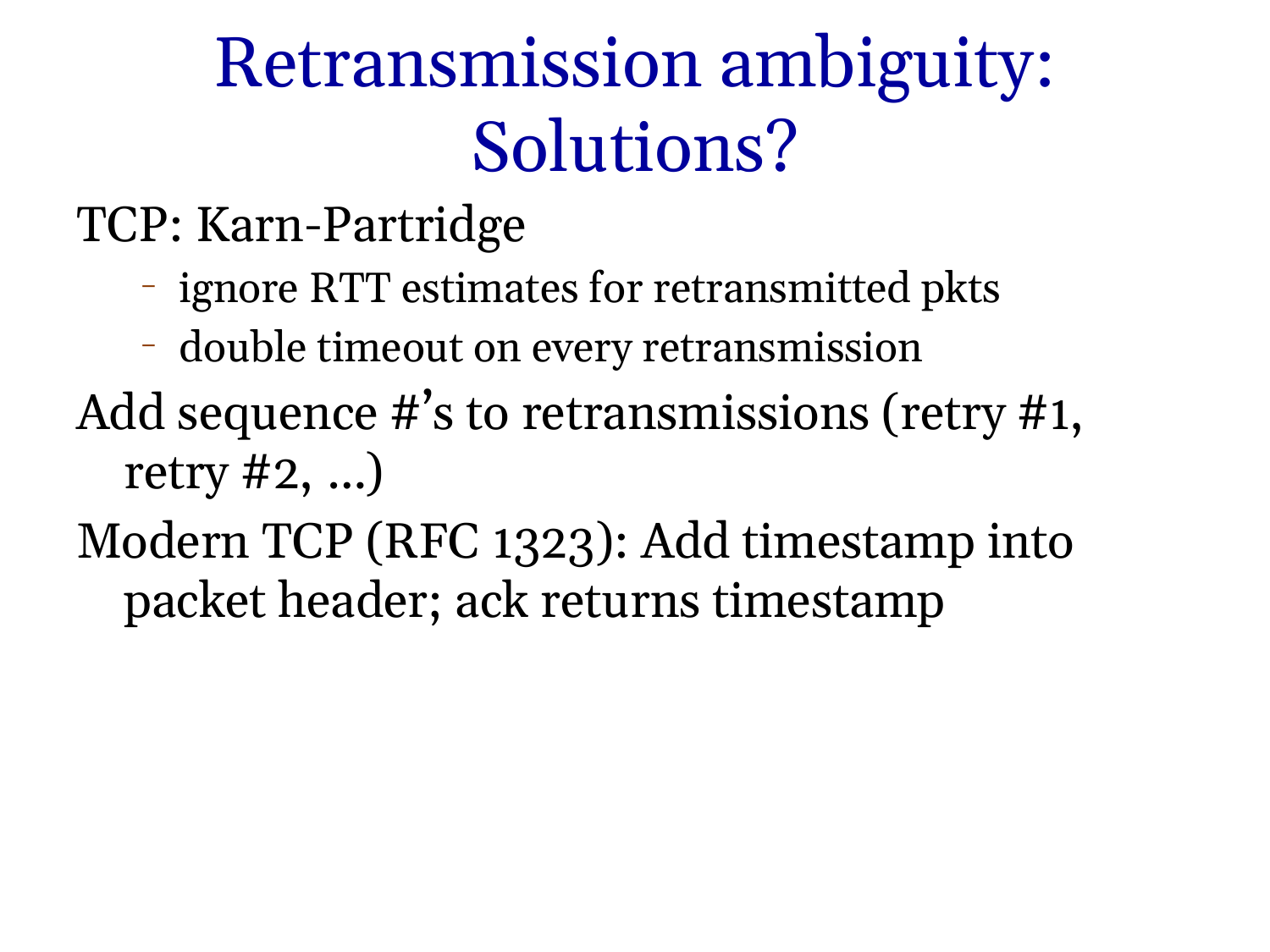

# Retransmission ambiguity: Solutions?
TCP: Karn-Partridge
ignore RTT estimates for retransmitted pkts
double timeout on every retransmission
Add sequence #’s to retransmissions (retry #1, retry #2, …)
Modern TCP (RFC 1323): Add timestamp into packet header; ack returns timestamp